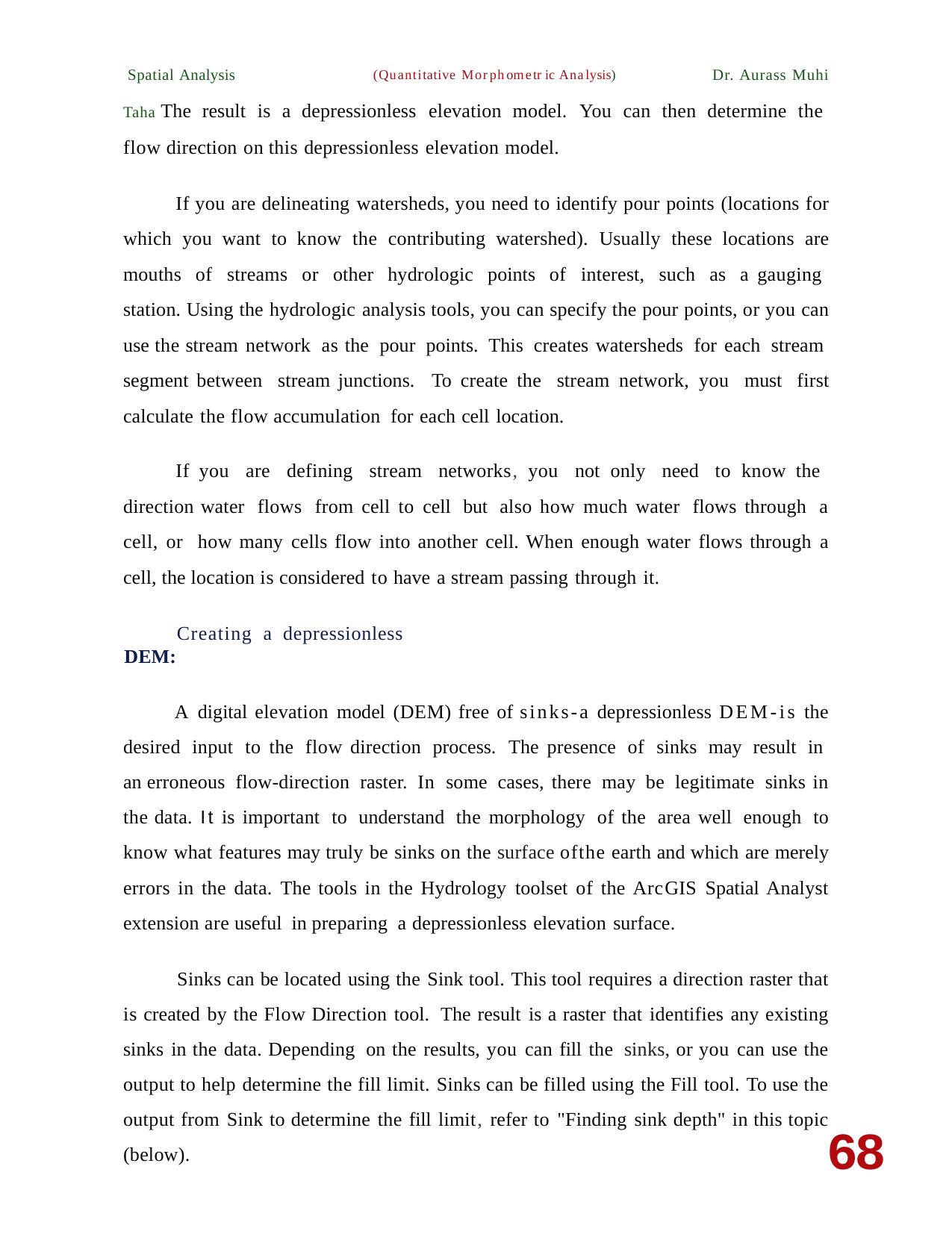

Spatial Analysis                            (Quantitative Morphometric Analysis)               Dr. Aurass Muhi Taha The  result  is  a  depressionless  elevation  model.  You  can  then  determine  the  flow direction on this depressionless elevation model.

If you are delineating watersheds, you need to identify pour points (locations for which  you  want  to  know  the  contributing  watershed).  Usually  these  locations  are mouths  of  streams  or  other  hydrologic  points  of  interest,  such  as  a gauging  station. Using the hydrologic analysis tools, you can specify the pour points, or you can use the stream network  as the  pour  points.  This  creates watersheds  for each  stream  segment between  stream junctions.  To create the  stream network, you  must  first calculate the flow accumulation  for each cell location.

If you  are  defining  stream  networks, you  not only  need  to know the  direction water  flows  from cell to cell  but  also how much water  flows through  a cell, or  how many cells flow into another cell. When enough water flows through a cell, the location is considered to have a stream passing through it.

Creating a depressionless DEM:

A digital elevation model (DEM) free of sinks-a depressionless DEM-is the desired  input  to the  flow direction  process.  The presence  of  sinks  may  result  in  an erroneous  flow-direction  raster.  In  some  cases, there  may  be  legitimate  sinks in the data. It is important  to  understand  the morphology  of the  area well  enough  to know what features may truly be sinks on the surface ofthe earth and which are merely errors in the data. The tools in the Hydrology toolset of the ArcGIS Spatial Analyst extension are useful  in preparing  a depressionless elevation surface.

Sinks can be located using the Sink tool. This tool requires a direction raster that is created by the Flow Direction tool.  The result is a raster that identifies any existing sinks in the data. Depending  on the results, you can fill the  sinks, or you can use the output to help determine the fill limit. Sinks can be filled using the Fill tool. To use the output from Sink to determine the fill limit, refer to "Finding sink depth" in this topic (below).
68